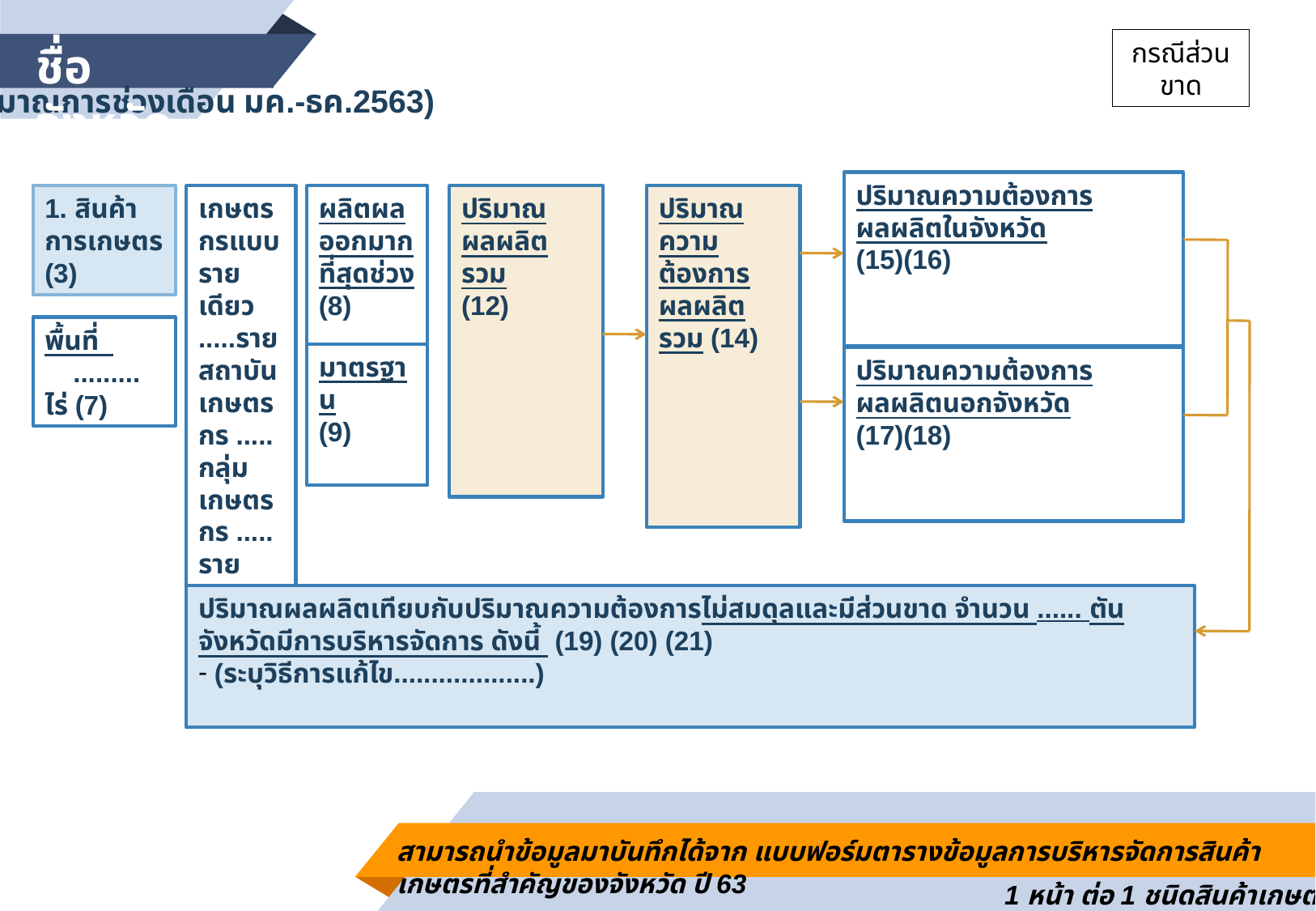

ชื่อจังหวัด.......
กรณีส่วนขาด
(ประมาณการช่วงเดือน มค.-ธค.2563)
ปริมาณความต้องการผลผลิตในจังหวัด
(15)(16)

1. สินค้าการเกษตร (3)
เกษตรกรแบบรายเดียว
.....รายสถาบันเกษตรกร ..... กลุ่ม
เกษตรกร ..... ราย
(4)(5)
(6)
ผลิตผลออกมากที่สุดช่วง (8)

ปริมาณผลผลิตรวม
(12)

ปริมาณความต้องการผลผลิตรวม (14)

พื้นที่              ......... ไร่ (7)
มาตรฐาน
(9)

ปริมาณความต้องการผลผลิตนอกจังหวัด
(17)(18)

ปริมาณผลผลิตเทียบกับปริมาณความต้องการไม่สมดุลและมีส่วนขาด จำนวน ...... ตัน
จังหวัดมีการบริหารจัดการ ดังนี้  (19) (20) (21)
 (ระบุวิธีการแก้ไข...................)

สามารถนำข้อมูลมาบันทึกได้จาก แบบฟอร์มตารางข้อมูลการบริหารจัดการสินค้าเกษตรที่สำคัญของจังหวัด ปี 63
1 หน้า ต่อ 1 ชนิดสินค้าเกษตร